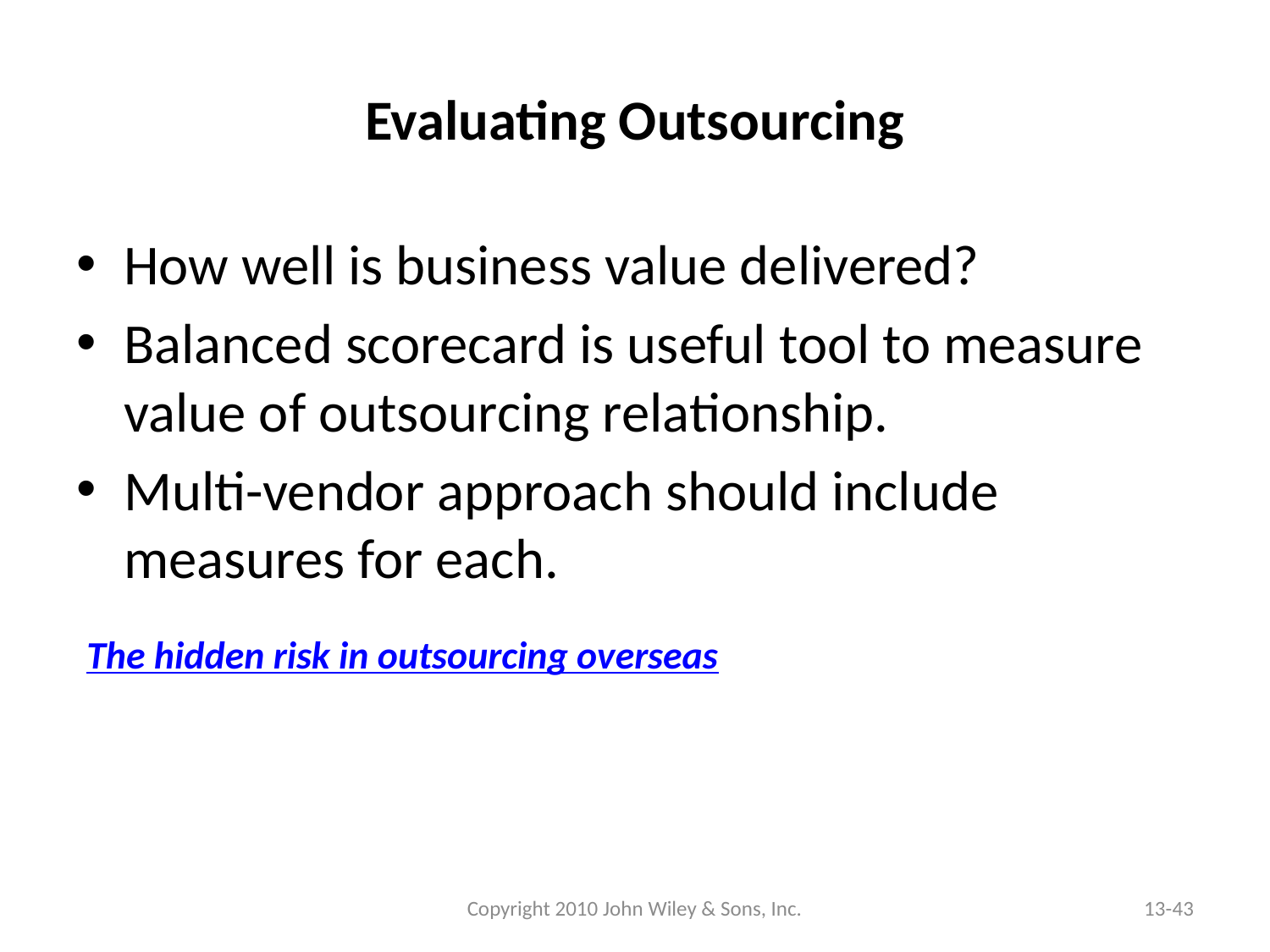

# Evaluating Outsourcing
How well is business value delivered?
Balanced scorecard is useful tool to measure value of outsourcing relationship.
Multi-vendor approach should include measures for each.

The hidden risk in outsourcing overseas
Copyright 2010 John Wiley & Sons, Inc.
13-43